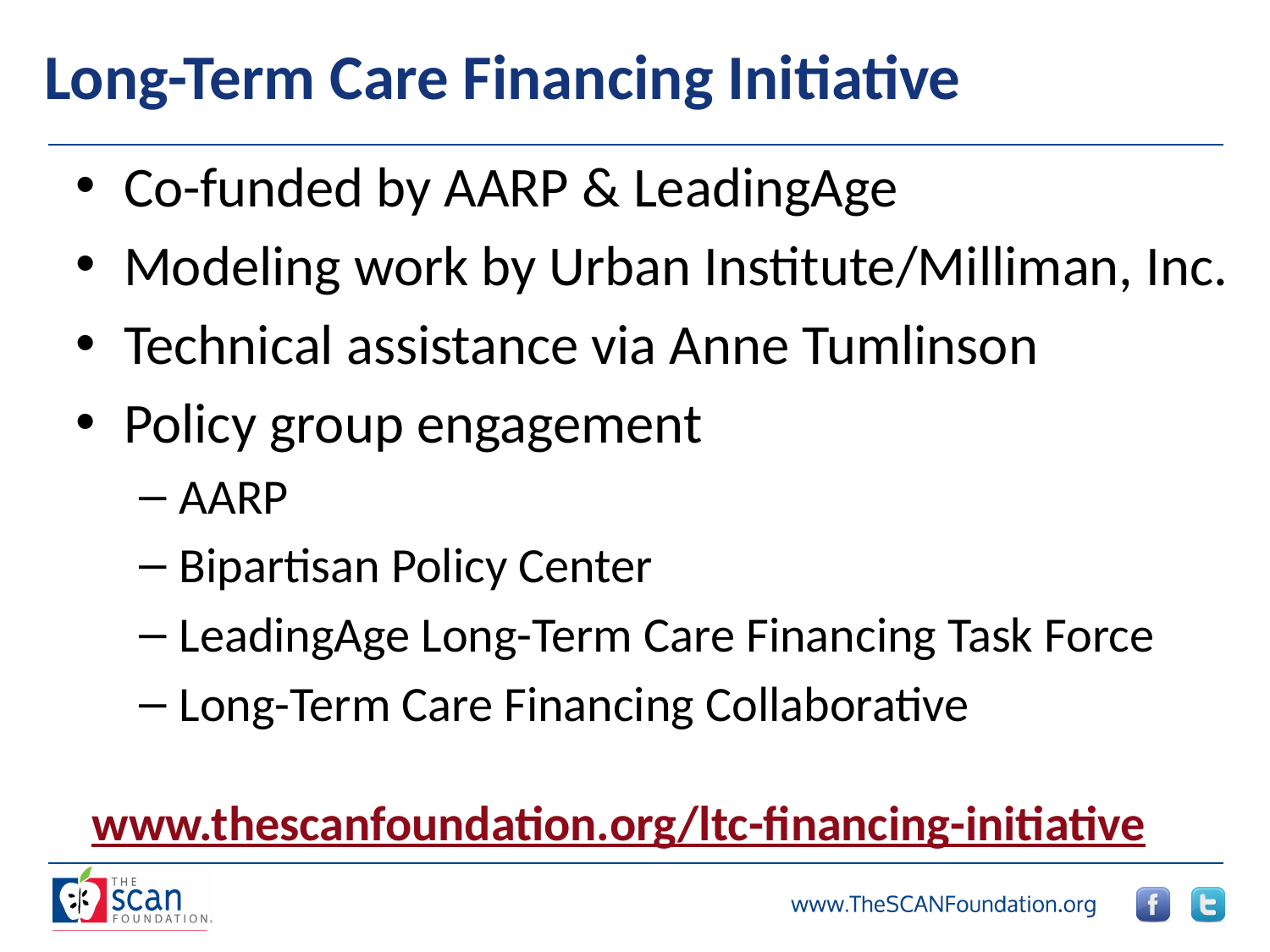

# Long-Term Care Financing Initiative
Co-funded by AARP & LeadingAge
Modeling work by Urban Institute/Milliman, Inc.
Technical assistance via Anne Tumlinson
Policy group engagement
AARP
Bipartisan Policy Center
LeadingAge Long-Term Care Financing Task Force
Long-Term Care Financing Collaborative

www.thescanfoundation.org/ltc-financing-initiative